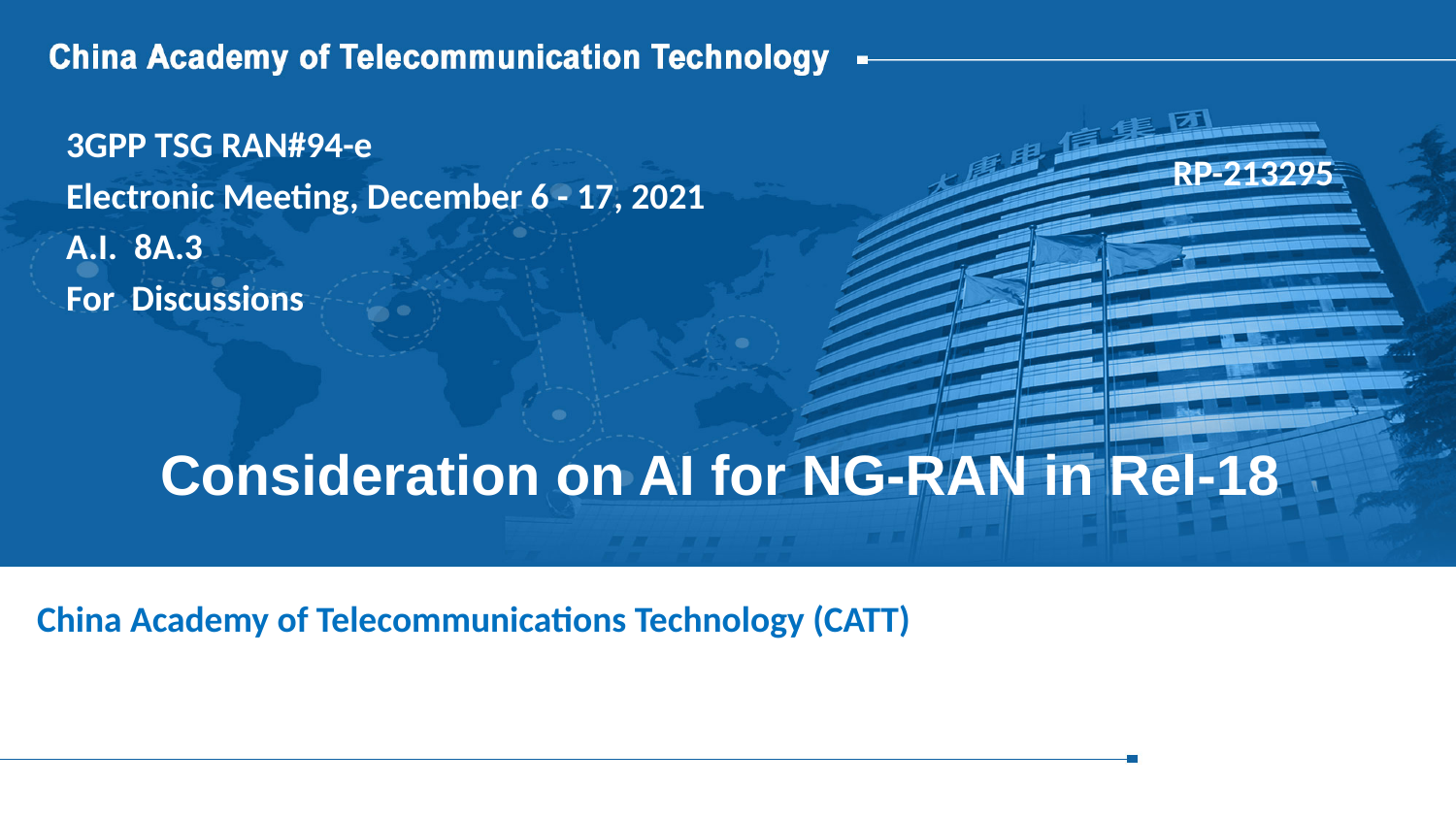

3GPP TSG RAN#94-e
Electronic Meeting, December 6 - 17, 2021
A.I.  8A.3
For  Discussions‎
RP-213295
# Consideration on AI for NG-RAN in Rel-18
China Academy of Telecommunications Technology (CATT)